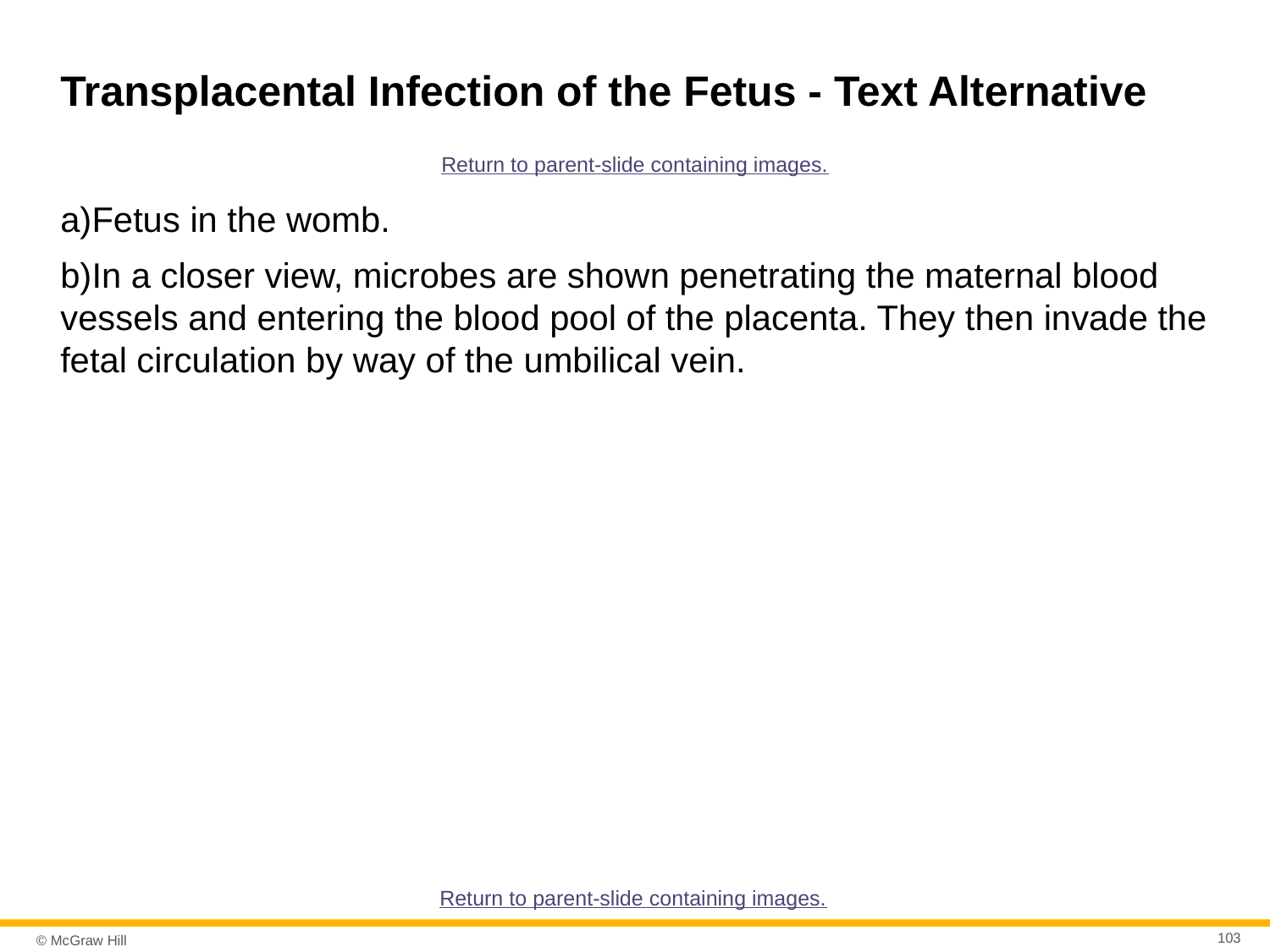

# Transplacental Infection of the Fetus - Text Alternative
Return to parent-slide containing images.
Fetus in the womb.
In a closer view, microbes are shown penetrating the maternal blood vessels and entering the blood pool of the placenta. They then invade the fetal circulation by way of the umbilical vein.
Return to parent-slide containing images.